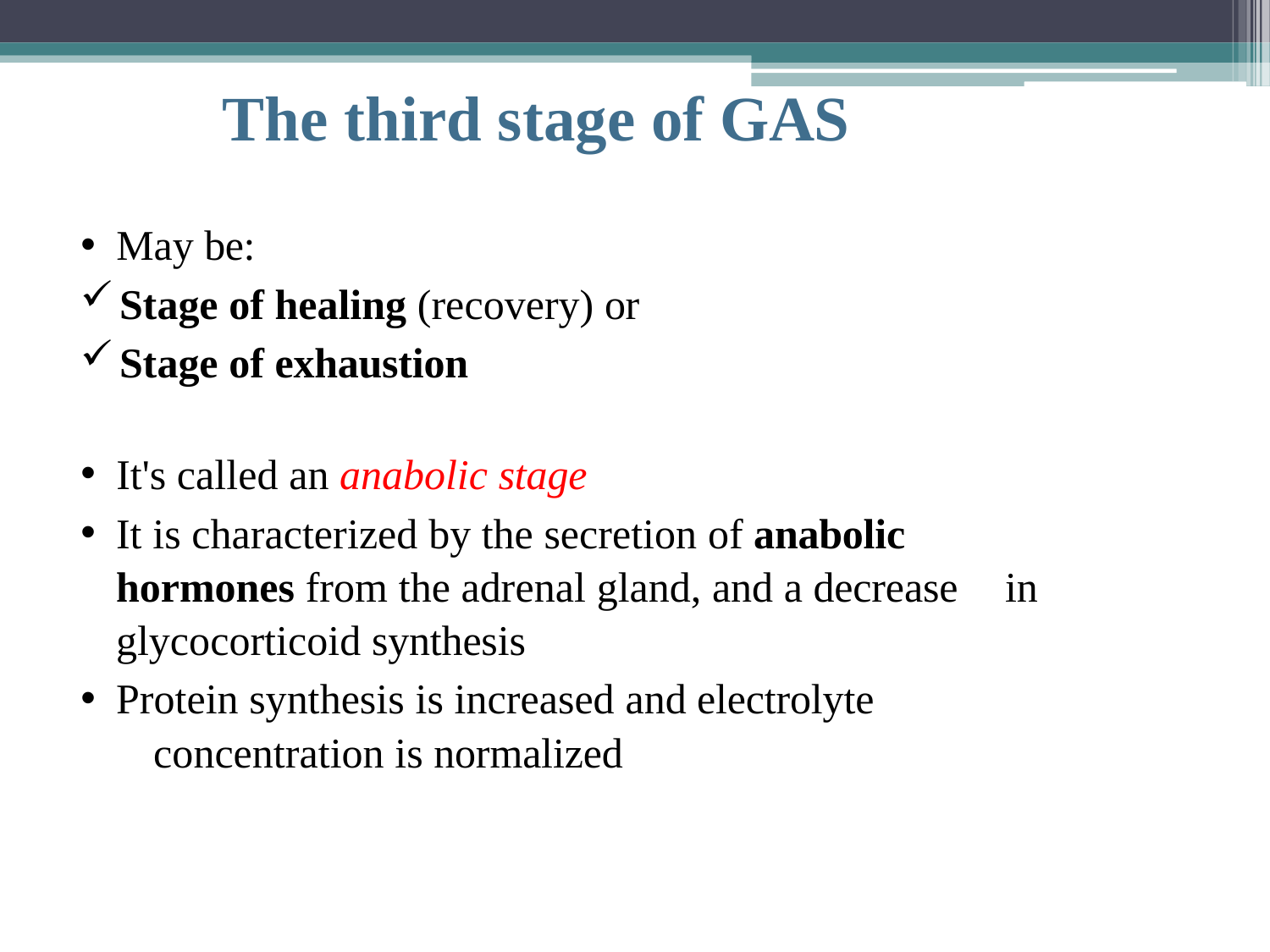

# The third stage of GAS
May be:
Stage of healing (recovery) or
Stage of exhaustion

It's called an anabolic stage
It is characterized by the secretion of anabolic 	hormones from the adrenal gland, and a decrease 	in glycocorticoid synthesis
Protein synthesis is increased and electrolyte 	concentration is normalized